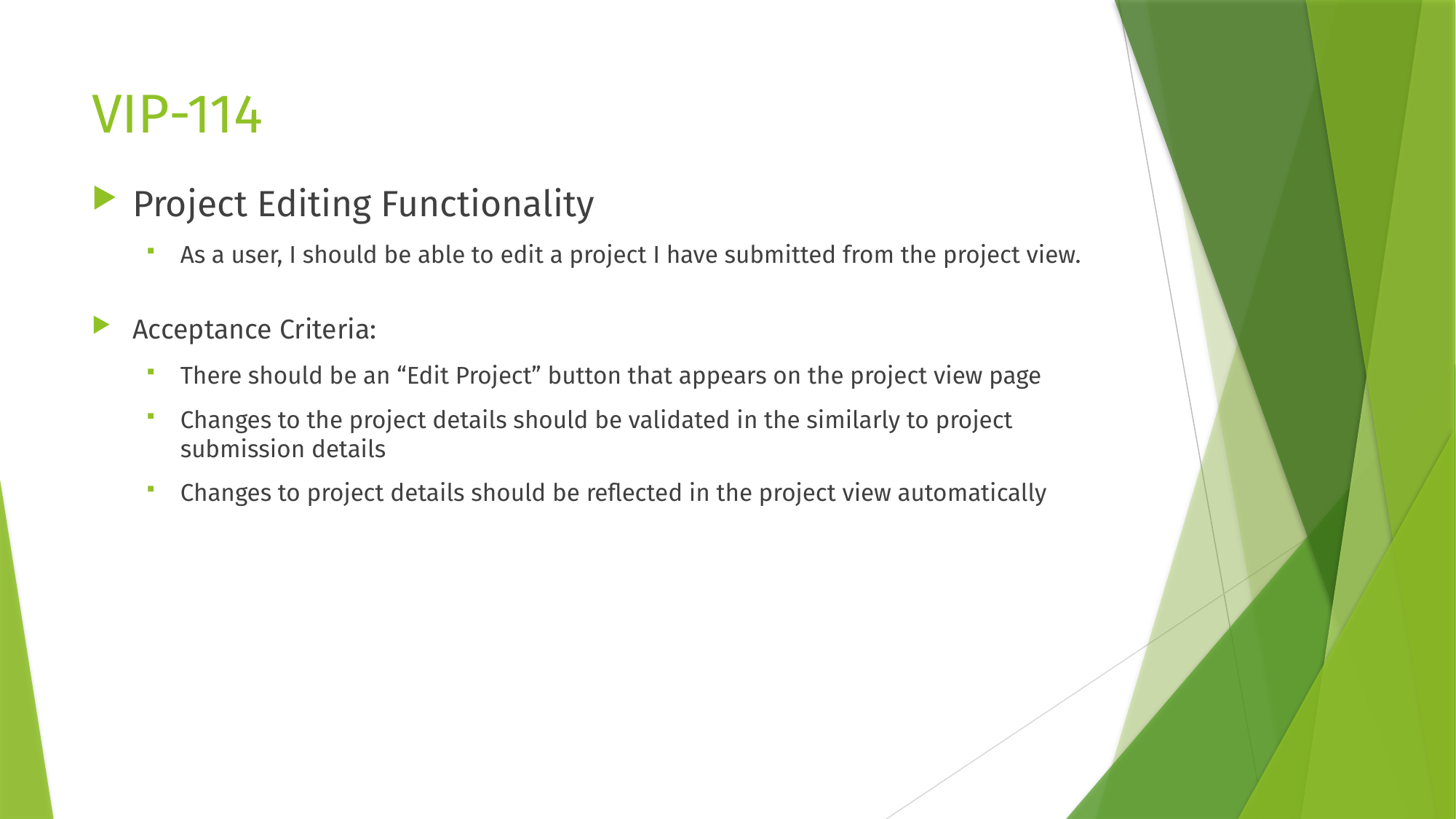

# VIP-114
Project Editing Functionality
As a user, I should be able to edit a project I have submitted from the project view.
Acceptance Criteria:
There should be an “Edit Project” button that appears on the project view page
Changes to the project details should be validated in the similarly to project submission details
Changes to project details should be reflected in the project view automatically